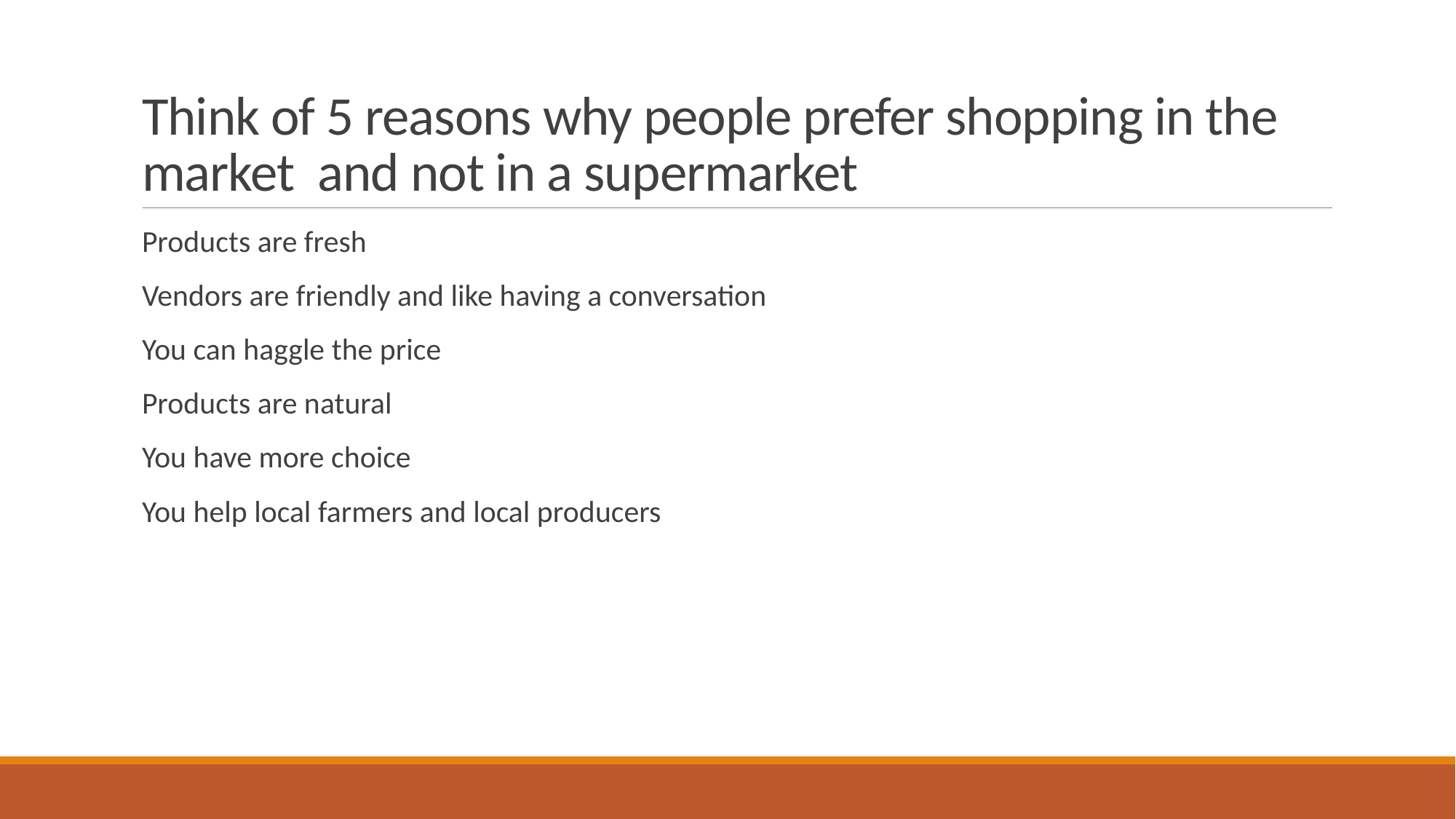

# Think of 5 reasons why people prefer shopping in the market  and not in a supermarket
Products are fresh
Vendors are friendly and like having a conversation
You can haggle the price
Products are natural
You have more choice
You help local farmers and local producers